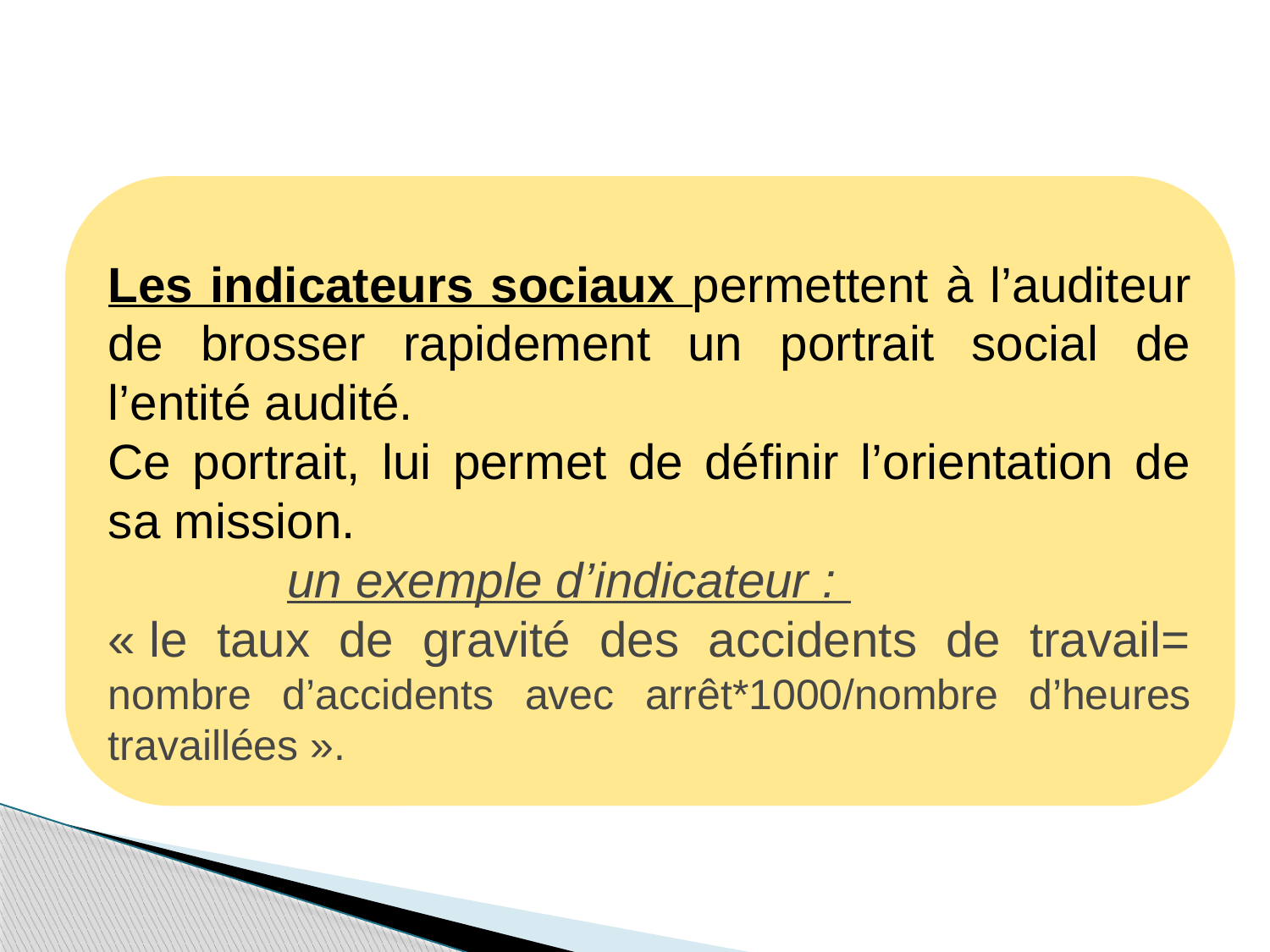

Les indicateurs sociaux permettent à l’auditeur de brosser rapidement un portrait social de l’entité audité.
Ce portrait, lui permet de définir l’orientation de sa mission.
             un exemple d’indicateur :
« le taux de gravité des accidents de travail= nombre d’accidents avec arrêt*1000/nombre d’heures travaillées ».